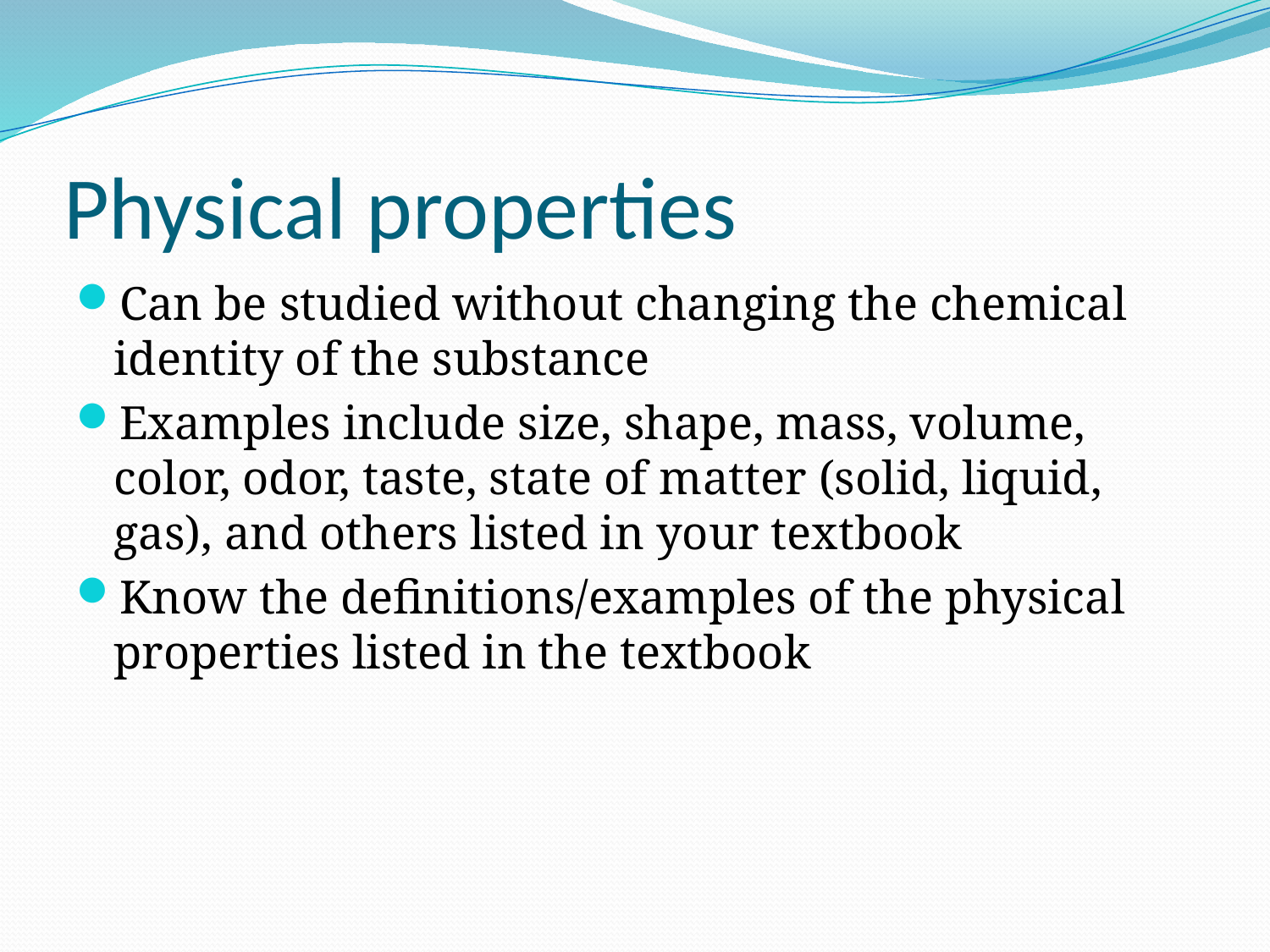

# Physical properties
Can be studied without changing the chemical identity of the substance
Examples include size, shape, mass, volume, color, odor, taste, state of matter (solid, liquid, gas), and others listed in your textbook
Know the definitions/examples of the physical properties listed in the textbook